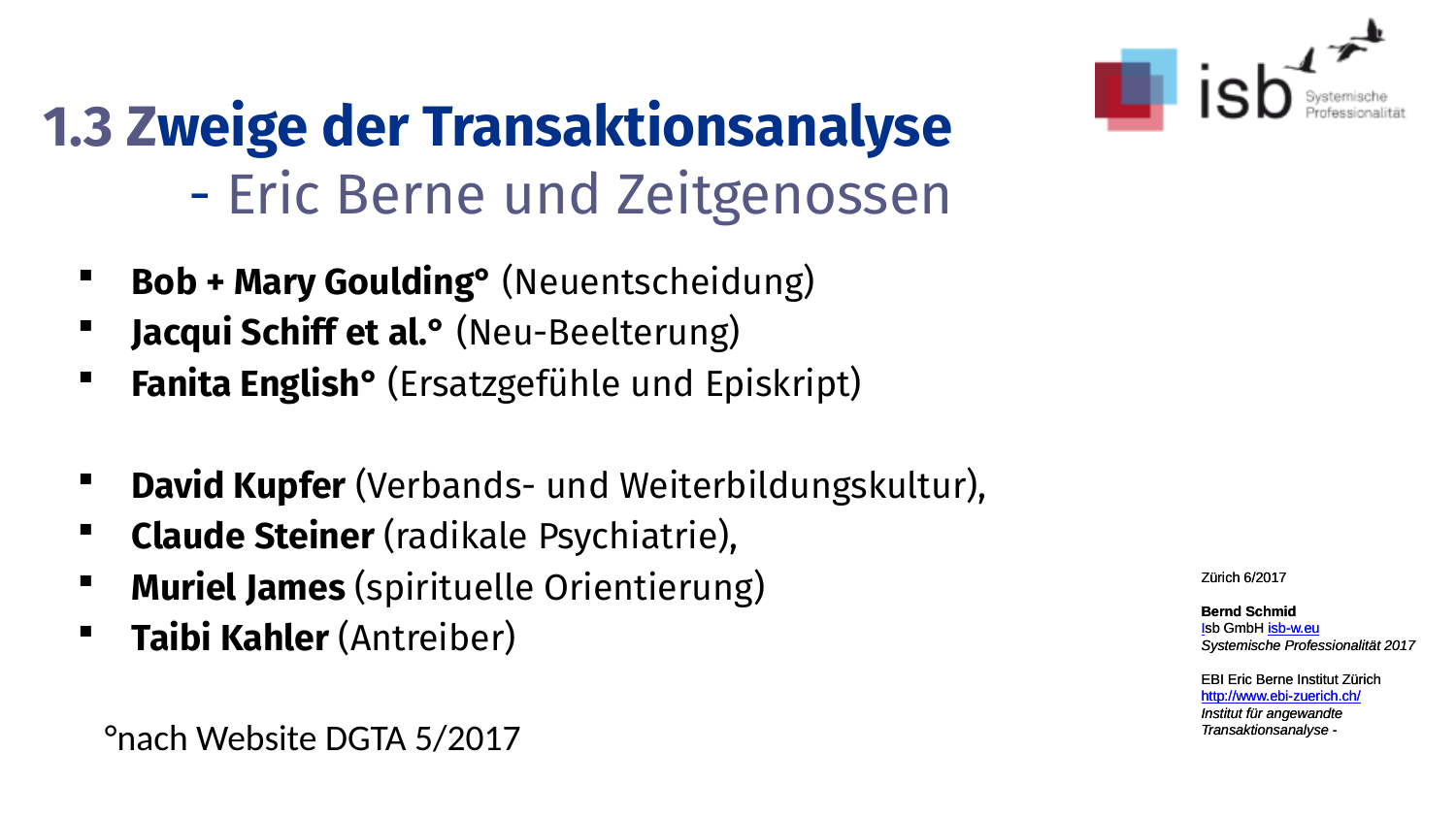

# 1.3 Zweige der Transaktionsanalyse - Eric Berne und Zeitgenossen
Bob + Mary Goulding° (Neuentscheidung)
Jacqui Schiff et al.° (Neu-Beelterung)
Fanita English° (Ersatzgefühle und Episkript)

David Kupfer (Verbands- und Weiterbildungskultur),
Claude Steiner (radikale Psychiatrie),
Muriel James (spirituelle Orientierung)
Taibi Kahler (Antreiber)

Zürich 6/2017
Bernd Schmid
Isb GmbH isb-w.eu
Systemische Professionalität 2017

EBI Eric Berne Institut Zürich
http://www.ebi-zuerich.ch/
Institut für angewandte Transaktionsanalyse -
°nach Website DGTA 5/2017